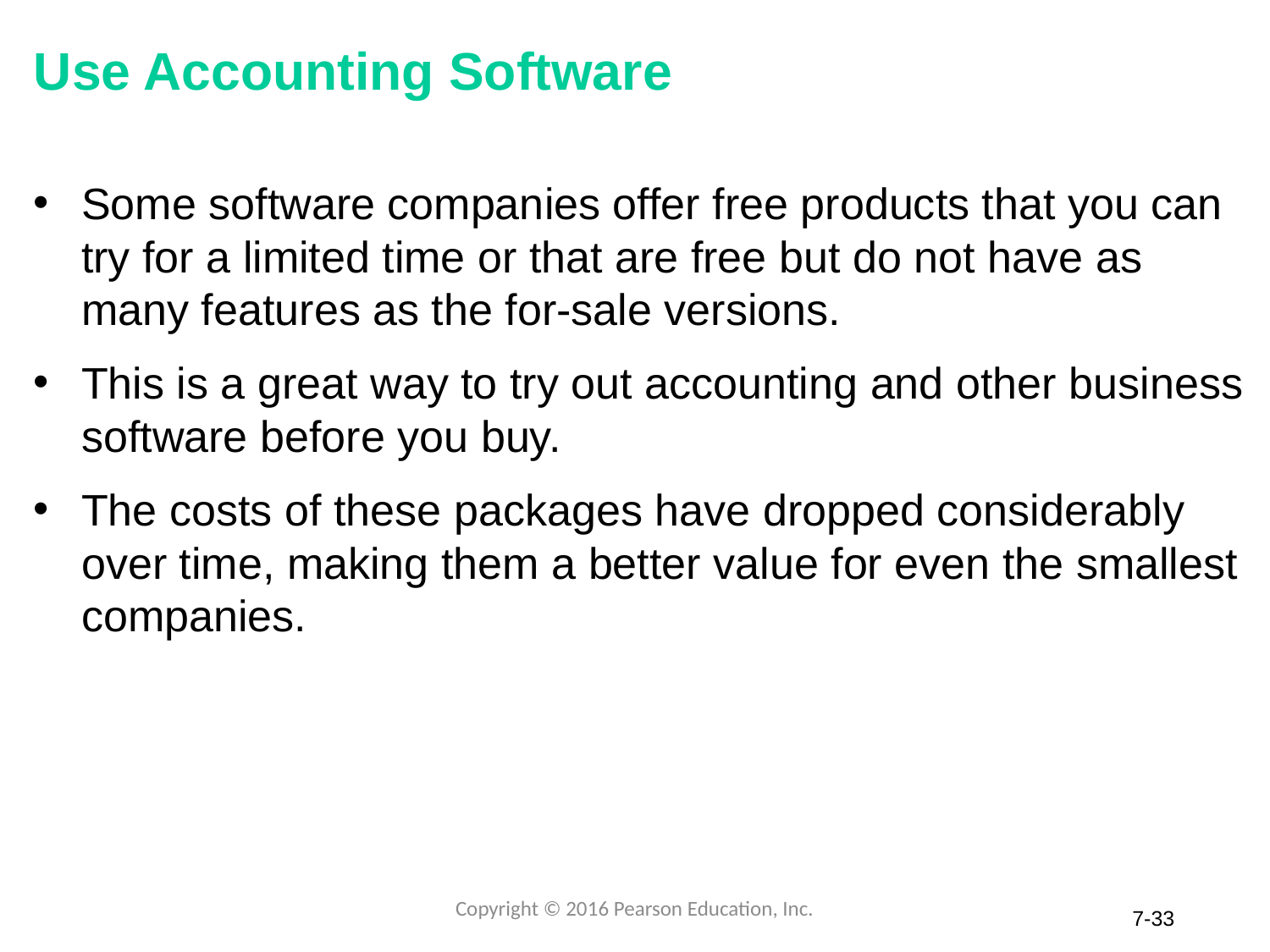

# Use Accounting Software
Some software companies offer free products that you can try for a limited time or that are free but do not have as many features as the for-sale versions.

This is a great way to try out accounting and other business software before you buy.

The costs of these packages have dropped considerably over time, making them a better value for even the smallest companies.

Copyright © 2016 Pearson Education, Inc.